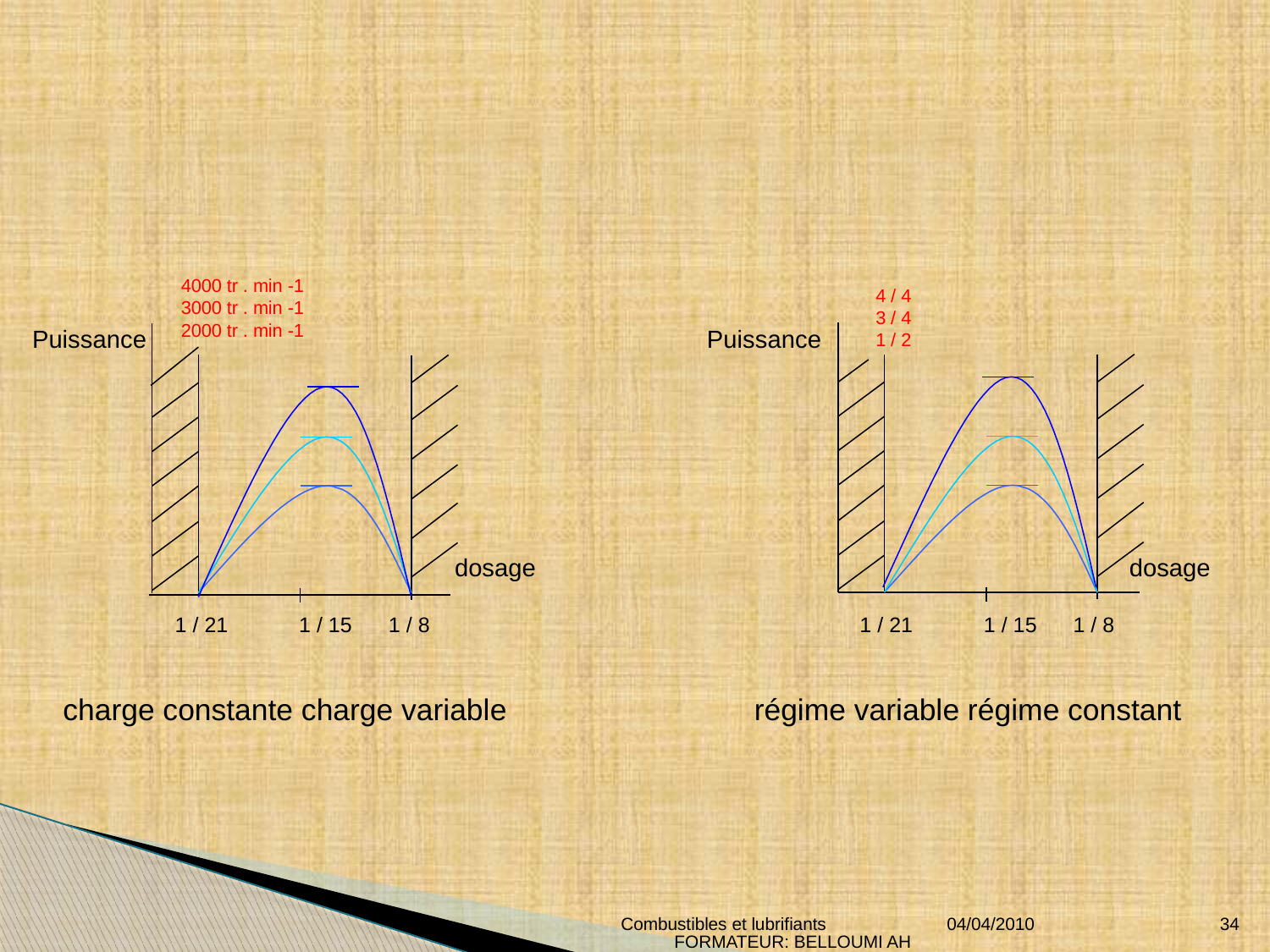

4000 tr . min -1
3000 tr . min -1
2000 tr . min -1
4 / 4
3 / 4
1 / 2
Puissance
Puissance

dosage
dosage

1 / 8
    1 / 21            1 / 15
1 / 8
    1 / 21            1 / 15
    charge constante charge variable                              régime variable régime constant
Combustibles et lubrifiants                              FORMATEUR: BELLOUMI AHMED
04/04/2010
34